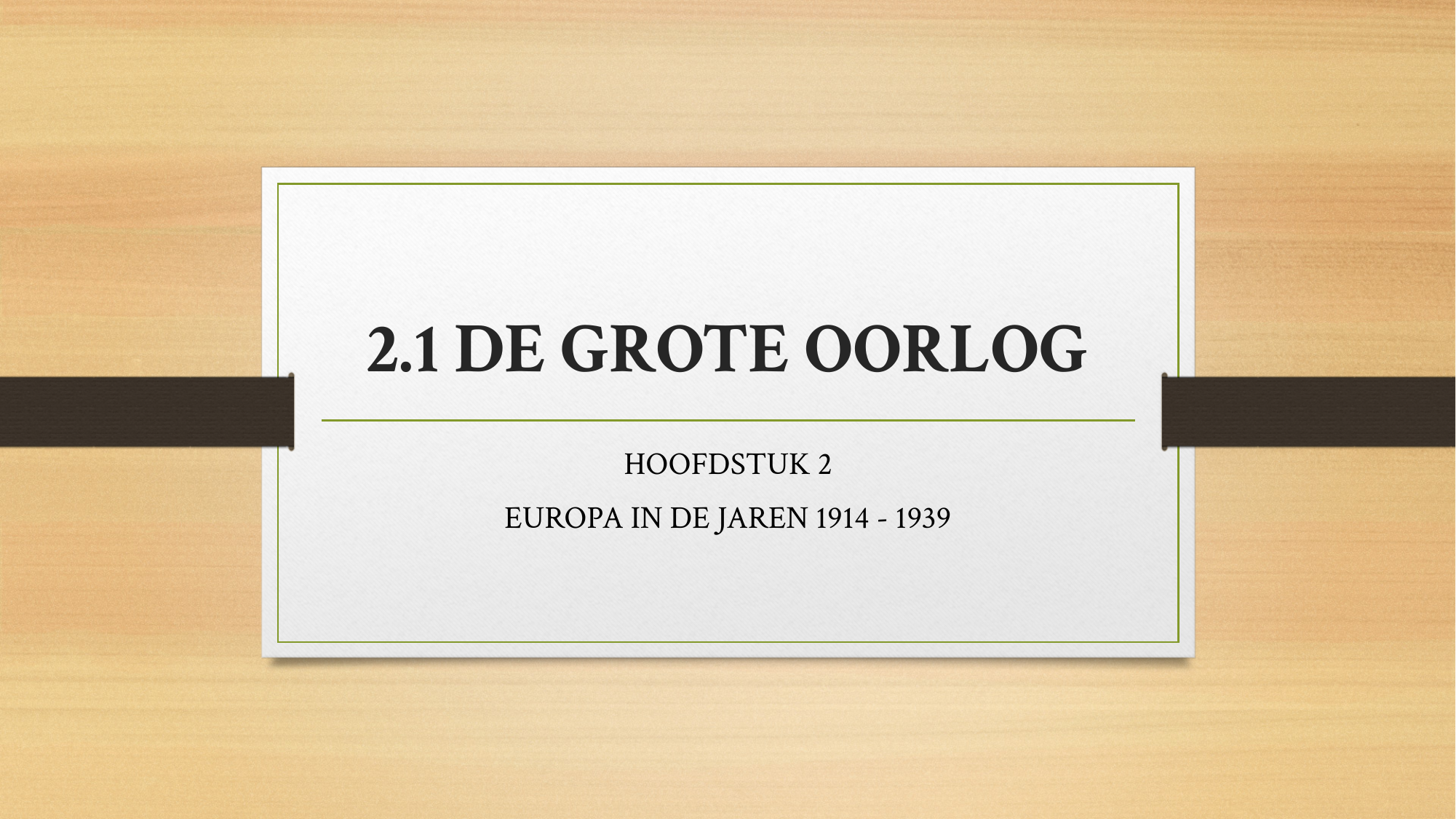

# 2.1 DE GROTE OORLOG
HOOFDSTUK 2
EUROPA IN DE JAREN 1914 - 1939